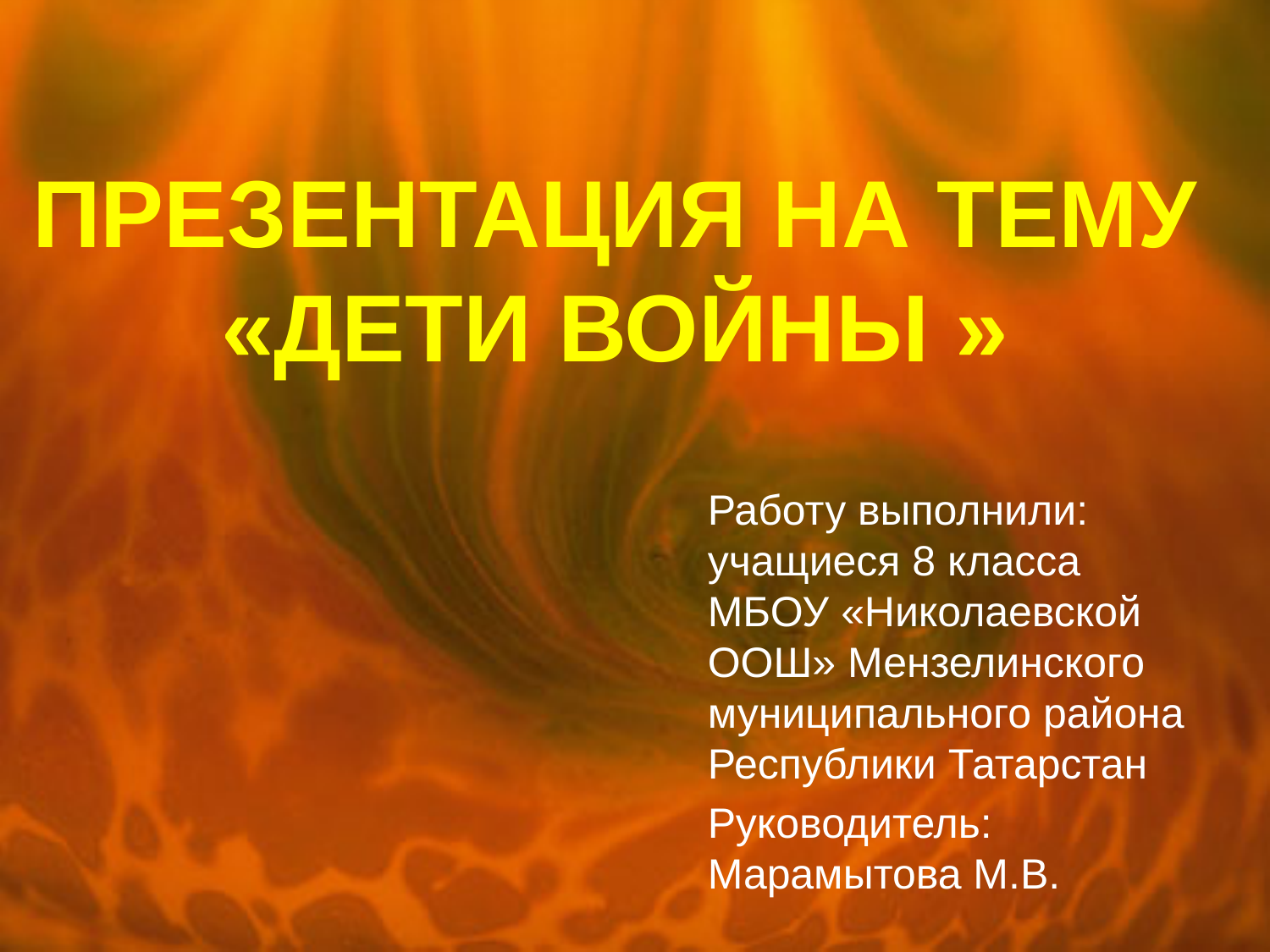

#
Презентация на тему «дети войны »
Работу выполнили: учащиеся 8 класса МБОУ «Николаевской ООШ» Мензелинского муниципального района Республики Татарстан
Руководитель: Марамытова М.В.